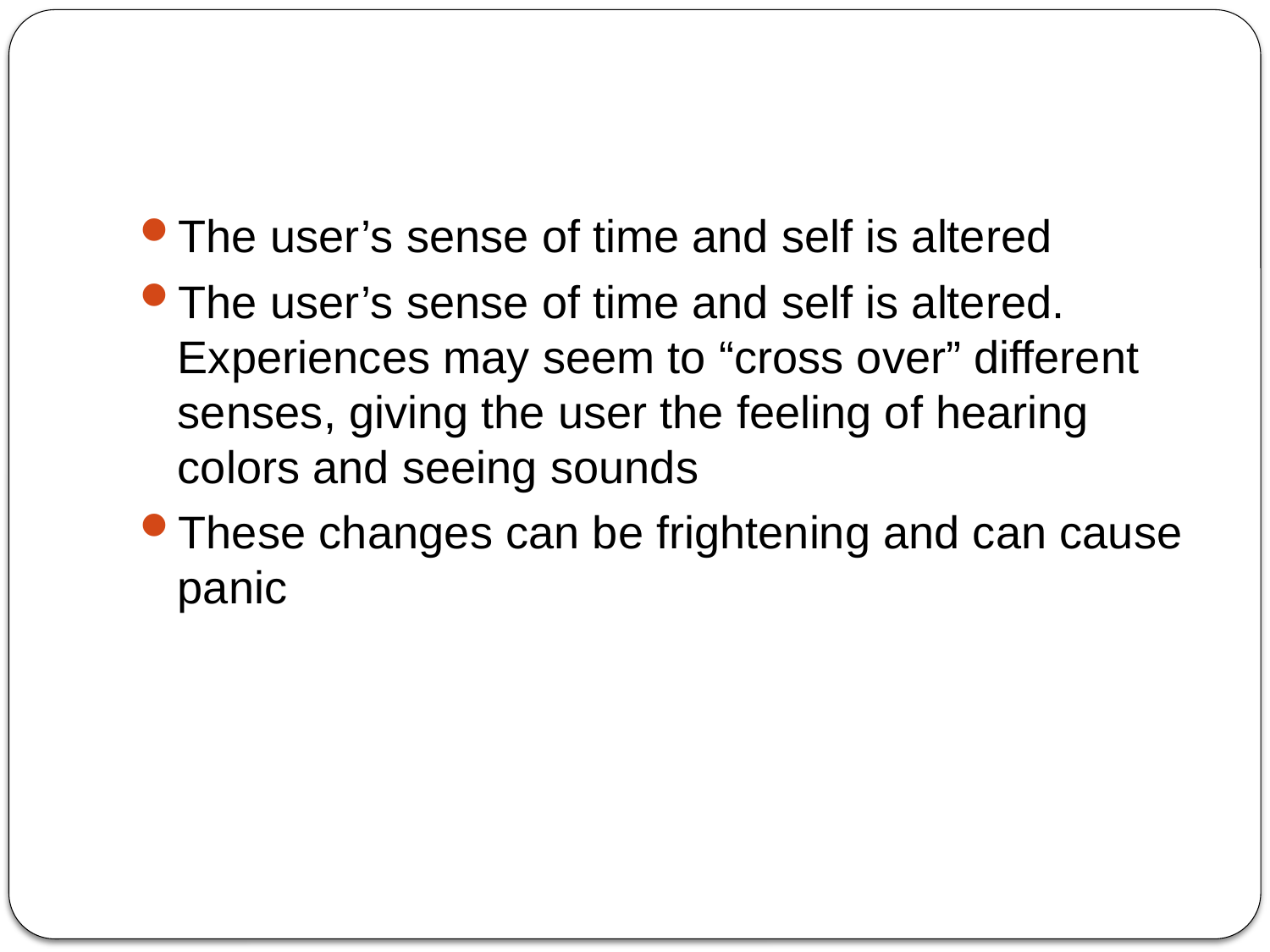

#
The user’s sense of time and self is altered
The user’s sense of time and self is altered. Experiences may seem to “cross over” different senses, giving the user the feeling of hearing colors and seeing sounds
These changes can be frightening and can cause panic